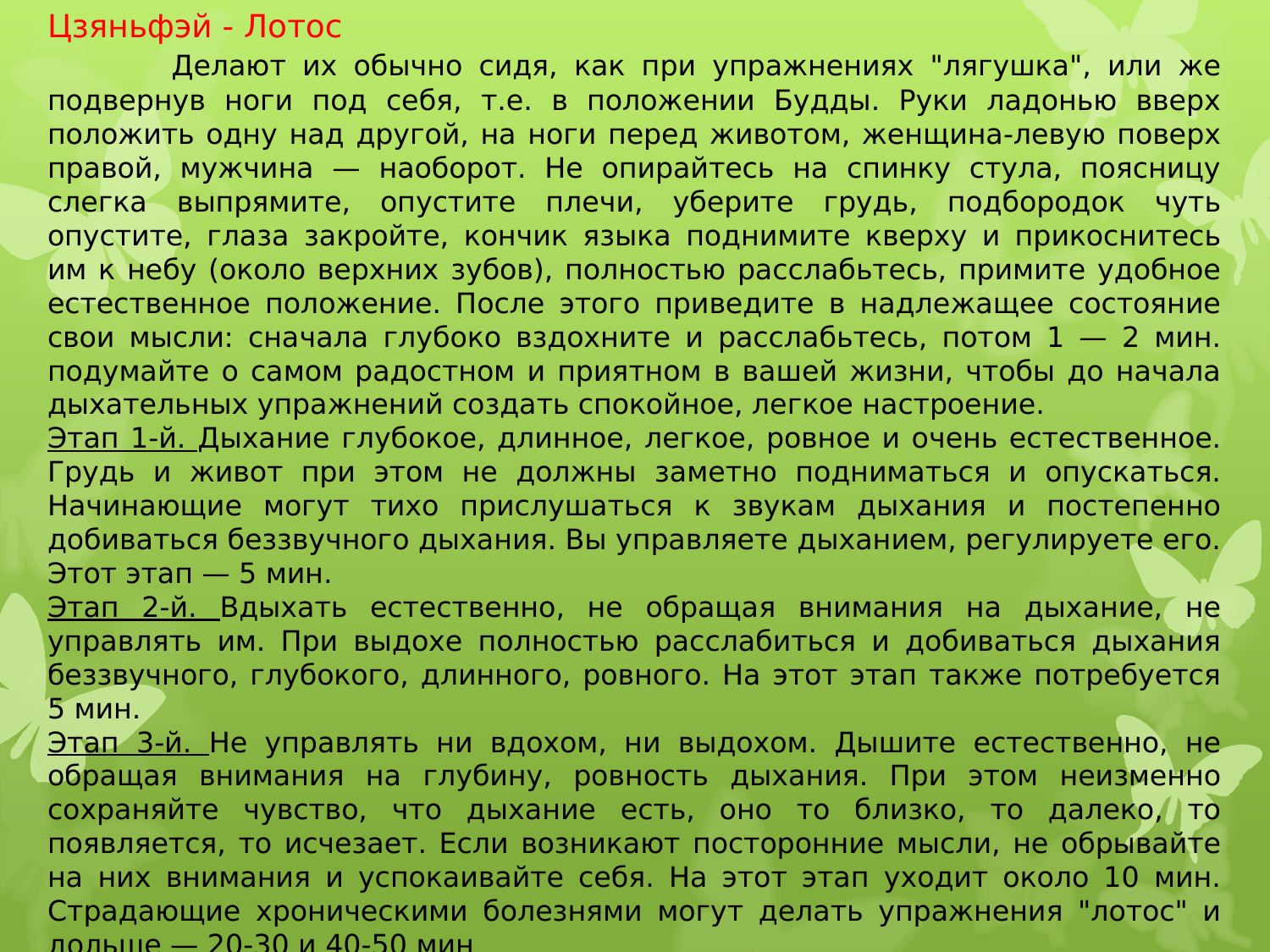

Цзяньфэй - Лотос
       Делают их обычно сидя, как при упражнениях "лягушка", или же подвернув ноги под себя, т.е. в положении Будды. Руки ладонью вверх положить одну над другой, на ноги перед животом, женщина-левую поверх правой, мужчина — наоборот. Не опирайтесь на спинку стула, поясницу слегка выпрямите, опустите плечи, уберите грудь, подбородок чуть опустите, глаза закройте, кончик языка поднимите кверху и прикоснитесь им к небу (около верхних зубов), полностью расслабьтесь, примите удобное естественное положение. После этого приведите в надлежащее состояние свои мысли: сначала глубоко вздохните и расслабьтесь, потом 1 — 2 мин. подумайте о самом радостном и приятном в вашей жизни, чтобы до начала дыхательных упражнений создать спокойное, легкое настроение.
Этап 1-й. Дыхание глубокое, длинное, легкое, ровное и очень естественное. Грудь и живот при этом не должны заметно подниматься и опускаться. Начинающие могут тихо прислушаться к звукам дыхания и постепенно добиваться беззвучного дыхания. Вы управляете дыханием, регулируете его. Этот этап — 5 мин.
Этап 2-й. Вдыхать естественно, не обращая внимания на дыхание, не управлять им. При выдохе полностью расслабиться и добиваться дыхания беззвучного, глубокого, длинного, ровного. На этот этап также потребуется 5 мин.
Этап 3-й. Не управлять ни вдохом, ни выдохом. Дышите естественно, не обращая внимания на глубину, ровность дыхания. При этом неизменно сохраняйте чувство, что дыхание есть, оно то близко, то далеко, то появляется, то исчезает. Если возникают посторонние мысли, не обрывайте на них внимания и успокаивайте себя. На этот этап уходит около 10 мин. Страдающие хроническими болезнями могут делать упражнения "лотос" и дольше — 20-30 и 40-50 мин